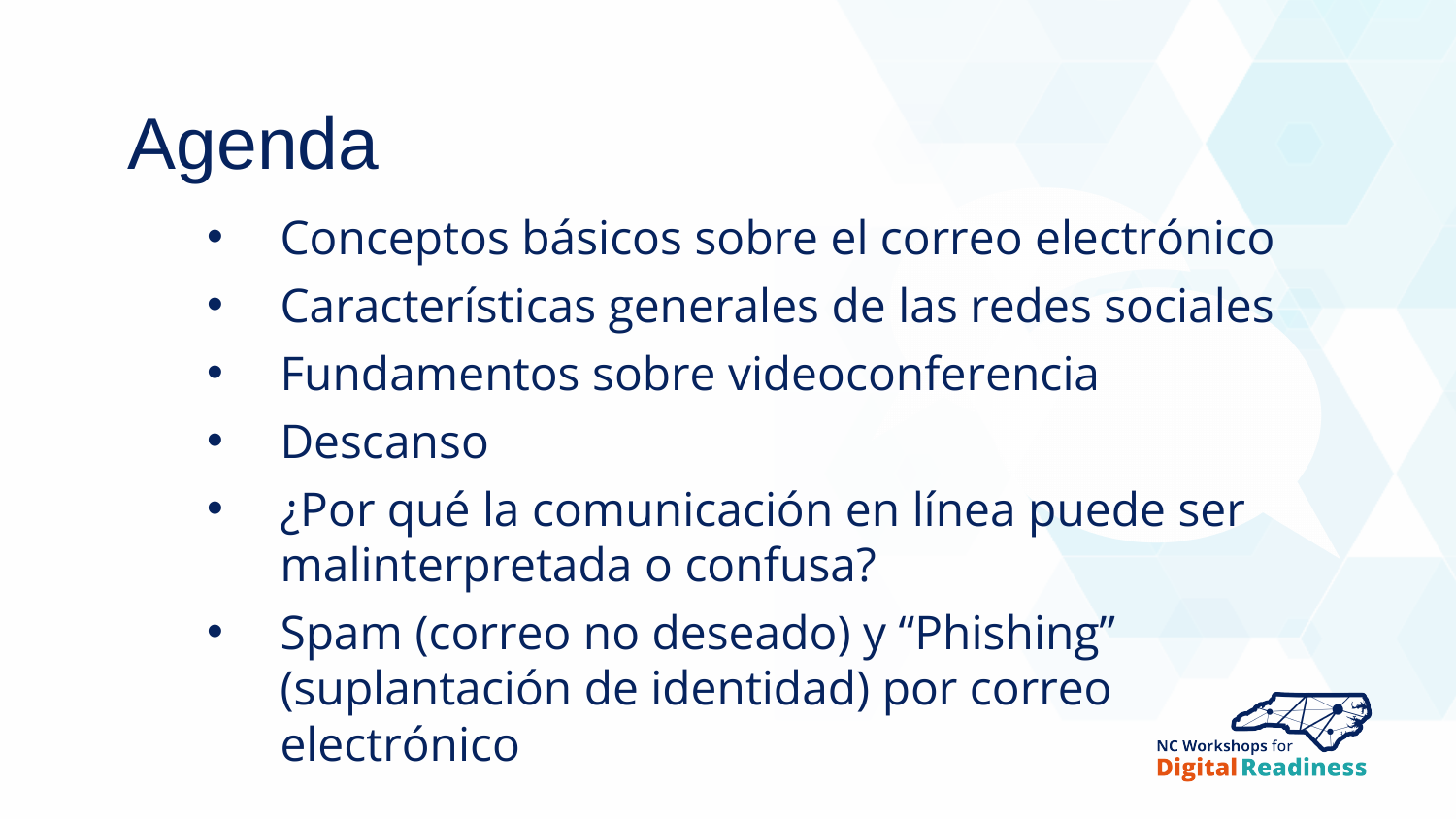

# Agenda
Conceptos básicos sobre el correo electrónico
Características generales de las redes sociales
Fundamentos sobre videoconferencia
Descanso
¿Por qué la comunicación en línea puede ser malinterpretada o confusa?
Spam (correo no deseado) y “Phishing” (suplantación de identidad) por correo electrónico